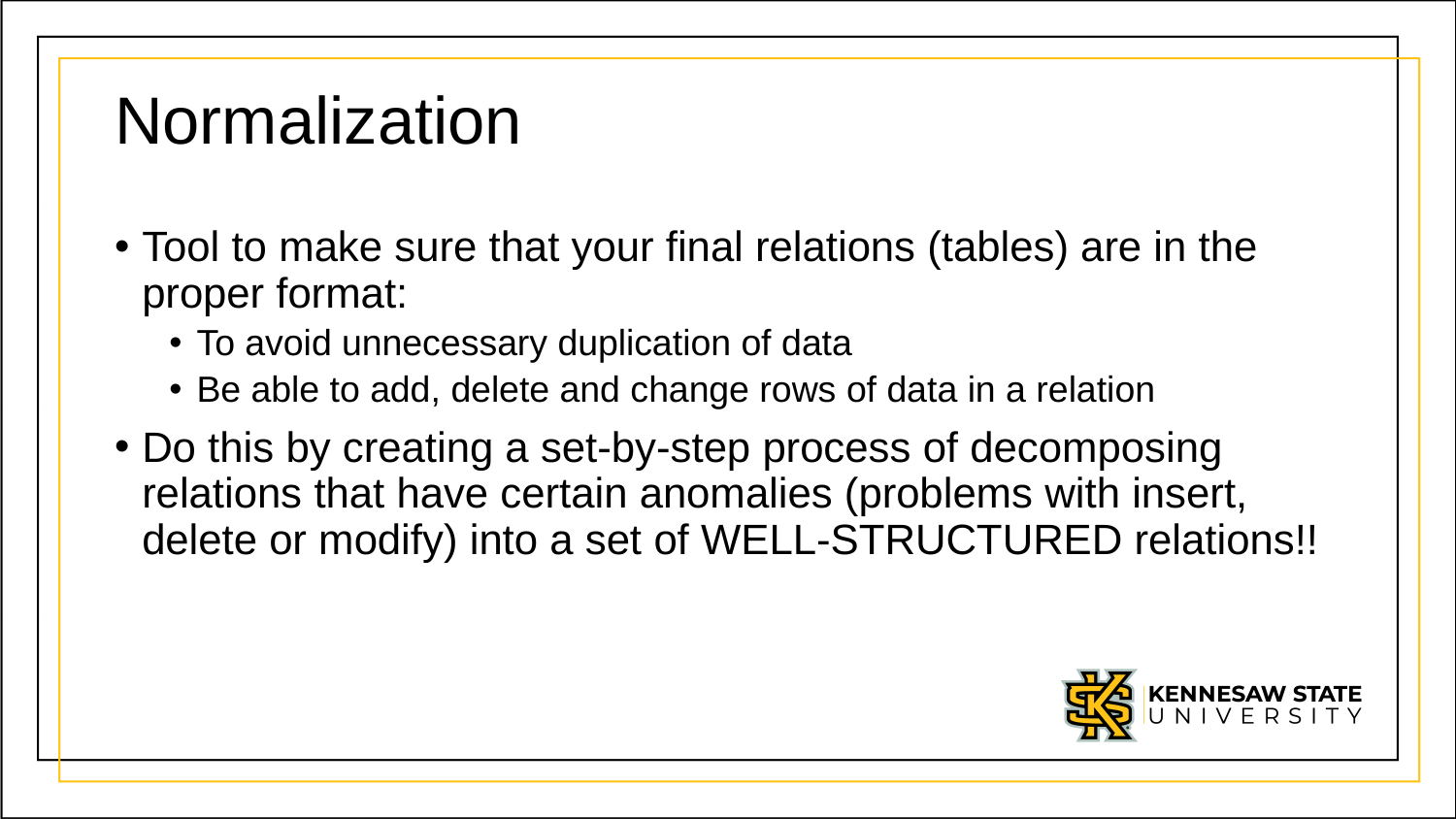

# Normalization
Tool to make sure that your final relations (tables) are in the proper format:
To avoid unnecessary duplication of data
Be able to add, delete and change rows of data in a relation
Do this by creating a set-by-step process of decomposing relations that have certain anomalies (problems with insert, delete or modify) into a set of WELL-STRUCTURED relations!!